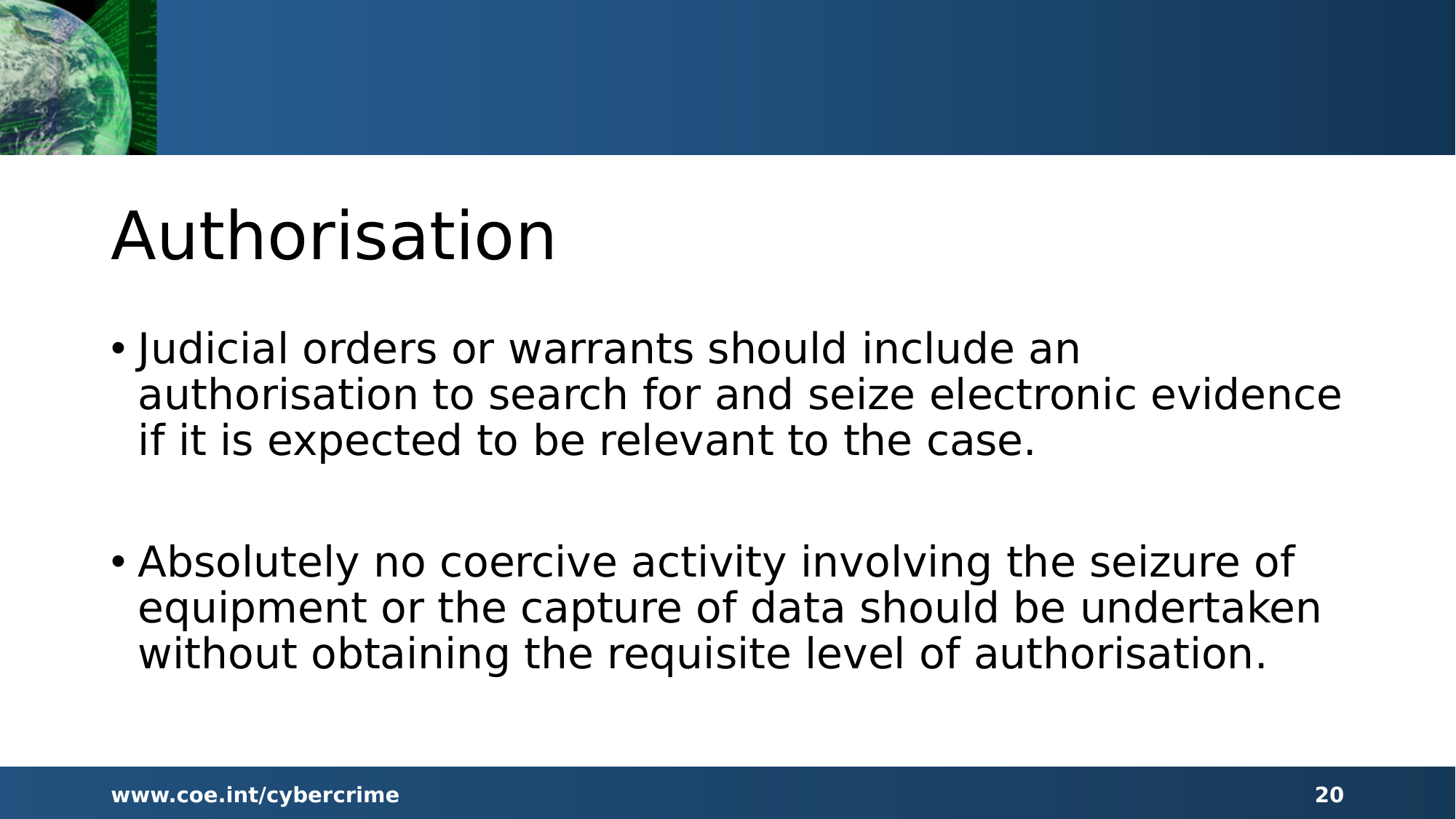

# Authorisation
Judicial orders or warrants should include an authorisation to search for and seize electronic evidence if it is expected to be relevant to the case.

Absolutely no coercive activity involving the seizure of equipment or the capture of data should be undertaken without obtaining the requisite level of authorisation.
www.coe.int/cybercrime
20